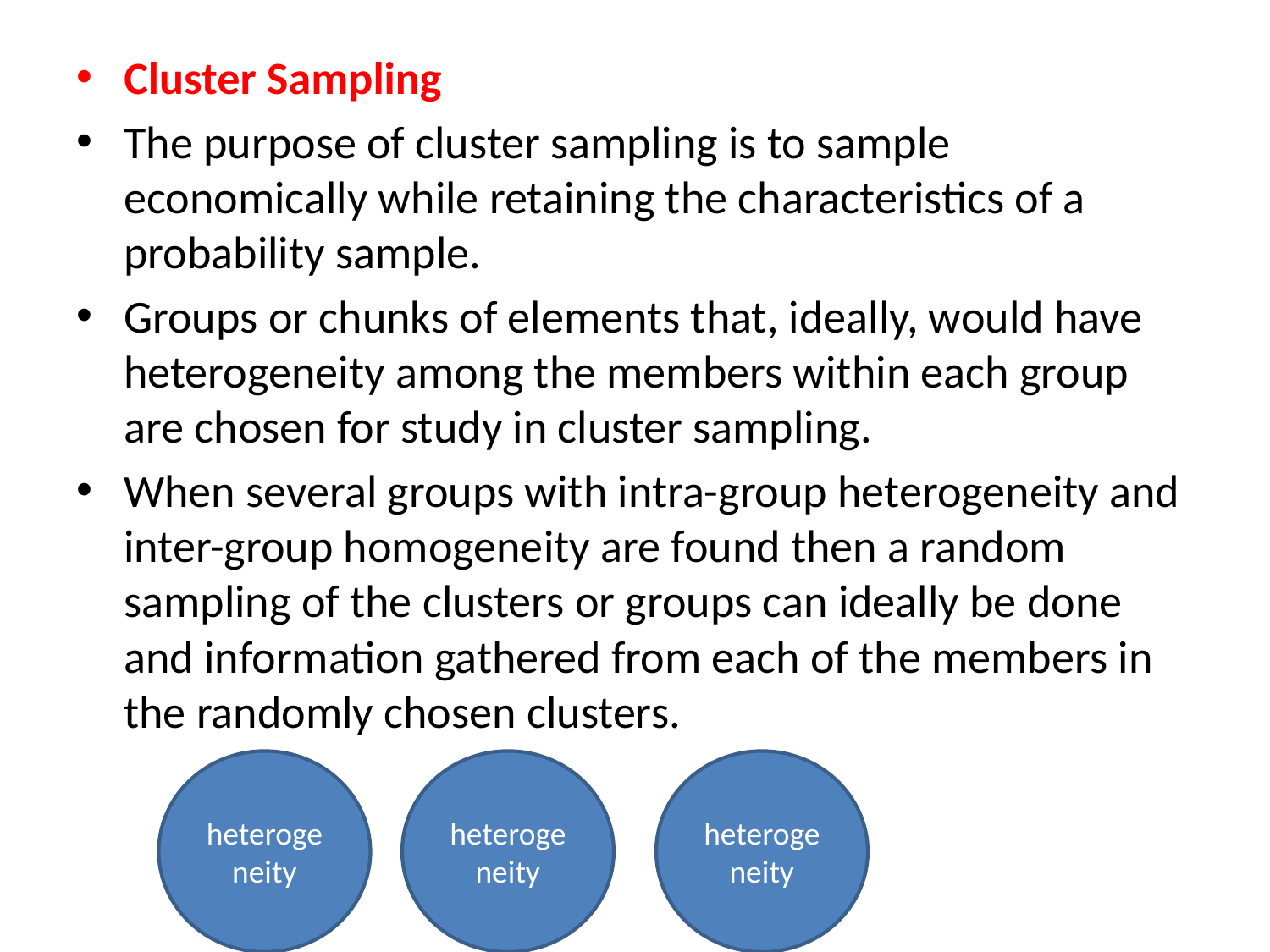

Cluster Sampling
The purpose of cluster sampling is to sample economically while retaining the characteristics of a probability sample.
Groups or chunks of elements that, ideally, would have heterogeneity among the members within each group are chosen for study in cluster sampling.
When several groups with intra-group heterogeneity and inter-group homogeneity are found then a random sampling of the clusters or groups can ideally be done and information gathered from each of the members in the randomly chosen clusters.

heterogeneity
heterogeneity
heterogeneity